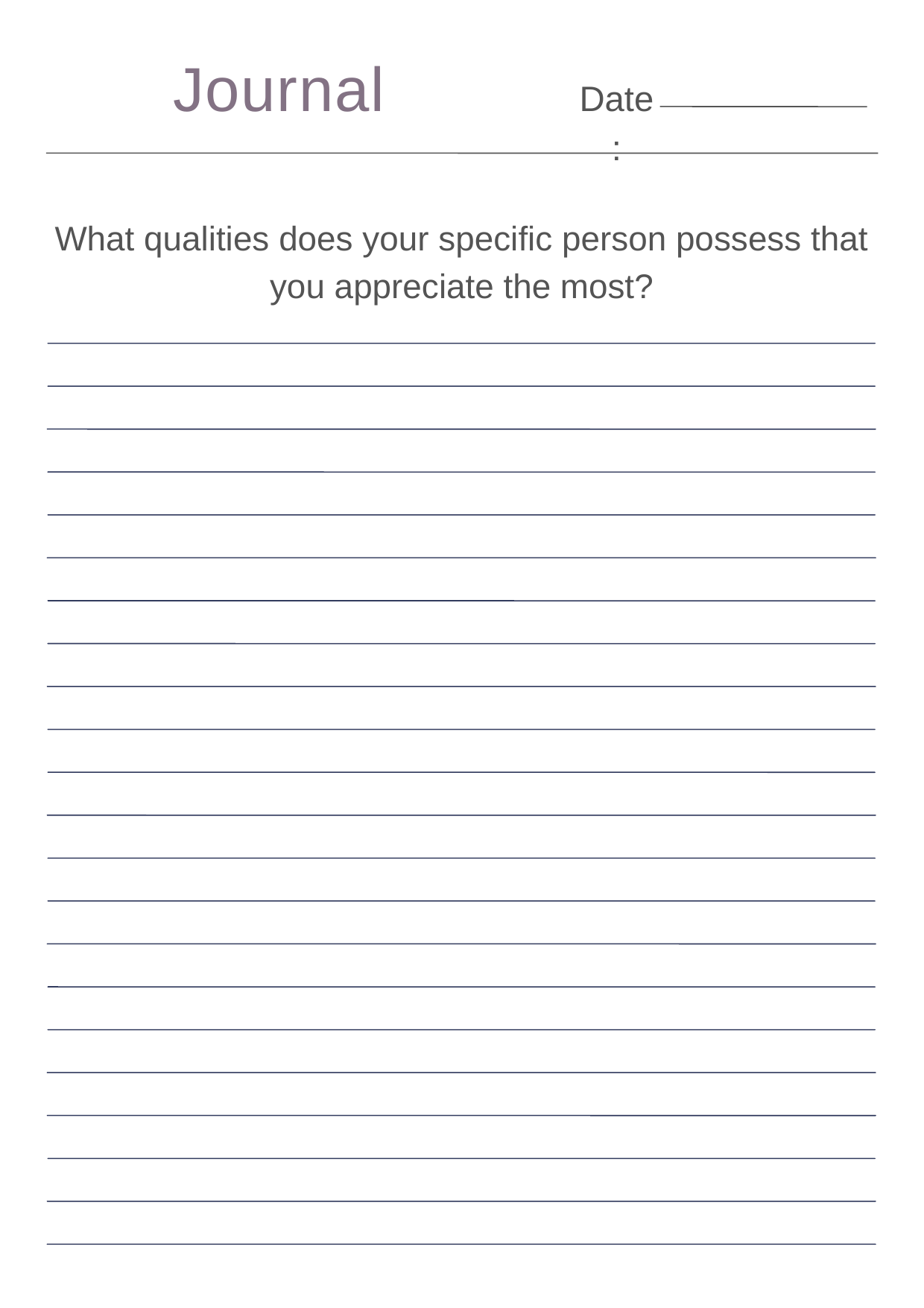

Journal
Date:

What qualities does your specific person possess that you appreciate the most?